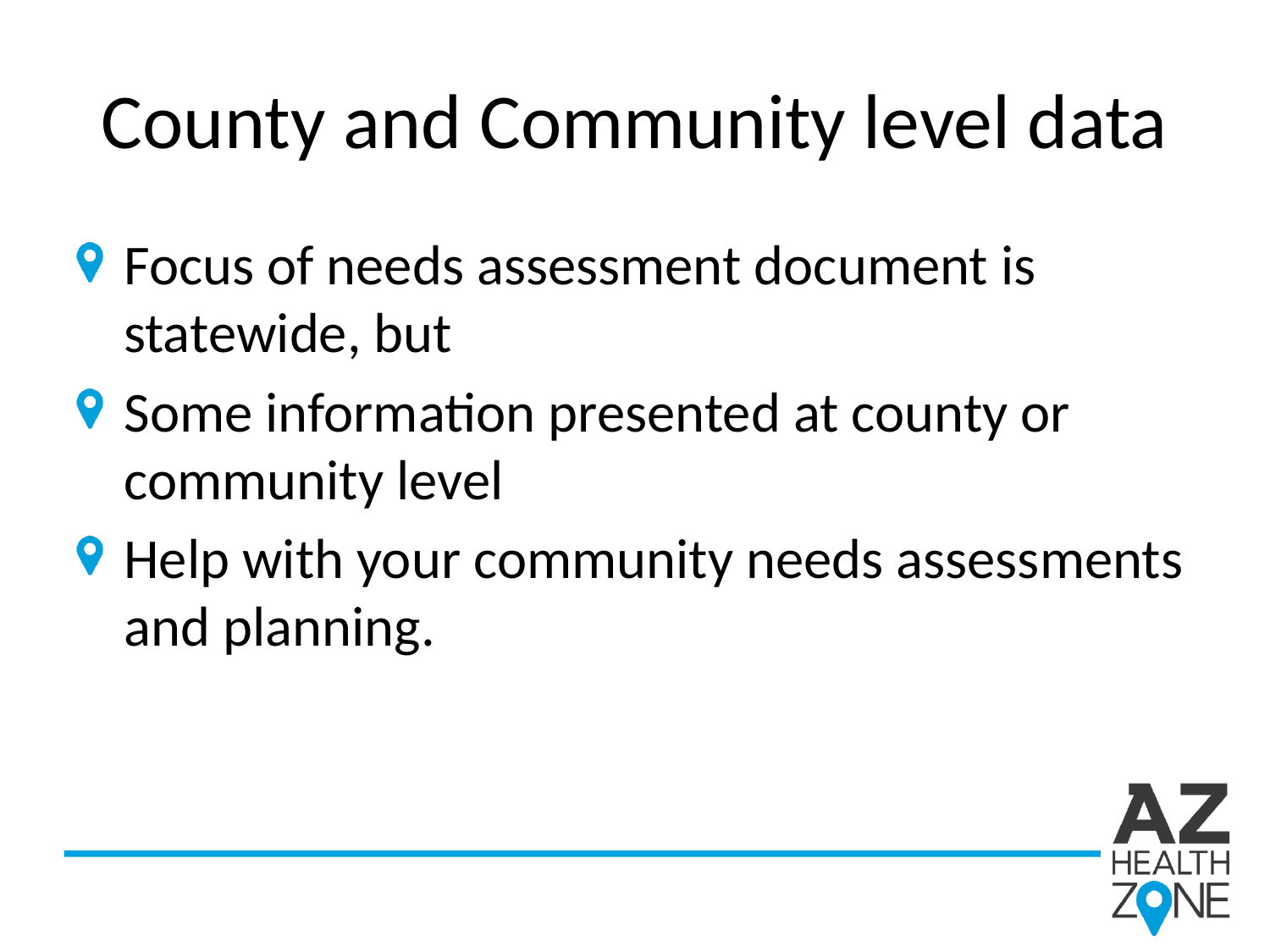

# County and Community level data
Focus of needs assessment document is statewide, but
Some information presented at county or community level
Help with your community needs assessments and planning.